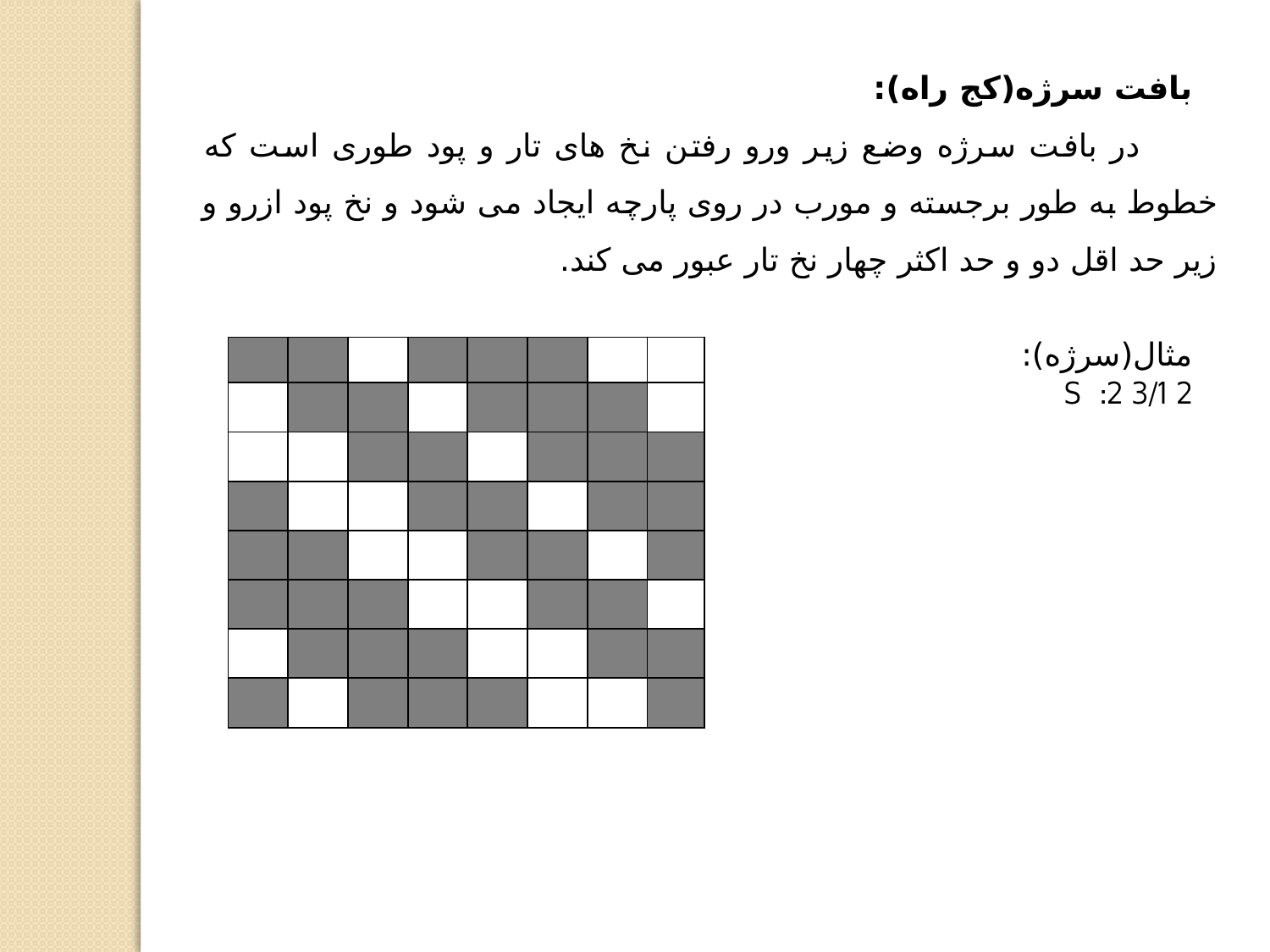

بافت سرژه(کج راه):
    در بافت سرژه وضع زیر ورو رفتن نخ های تار و پود طوری است که خطوط به طور برجسته و مورب در روی پارچه ایجاد می شود و نخ پود ازرو و زیر حد اقل دو و حد اکثر چهار نخ تار عبور می کند.

مثال(سرژه):
S  :2 3/1 2

|  |  |  |  |  |  |  |  |
| --- | --- | --- | --- | --- | --- | --- | --- |
|  |  |  |  |  |  |  |  |
|  |  |  |  |  |  |  |  |
|  |  |  |  |  |  |  |  |
|  |  |  |  |  |  |  |  |
|  |  |  |  |  |  |  |  |
|  |  |  |  |  |  |  |  |
|  |  |  |  |  |  |  |  |